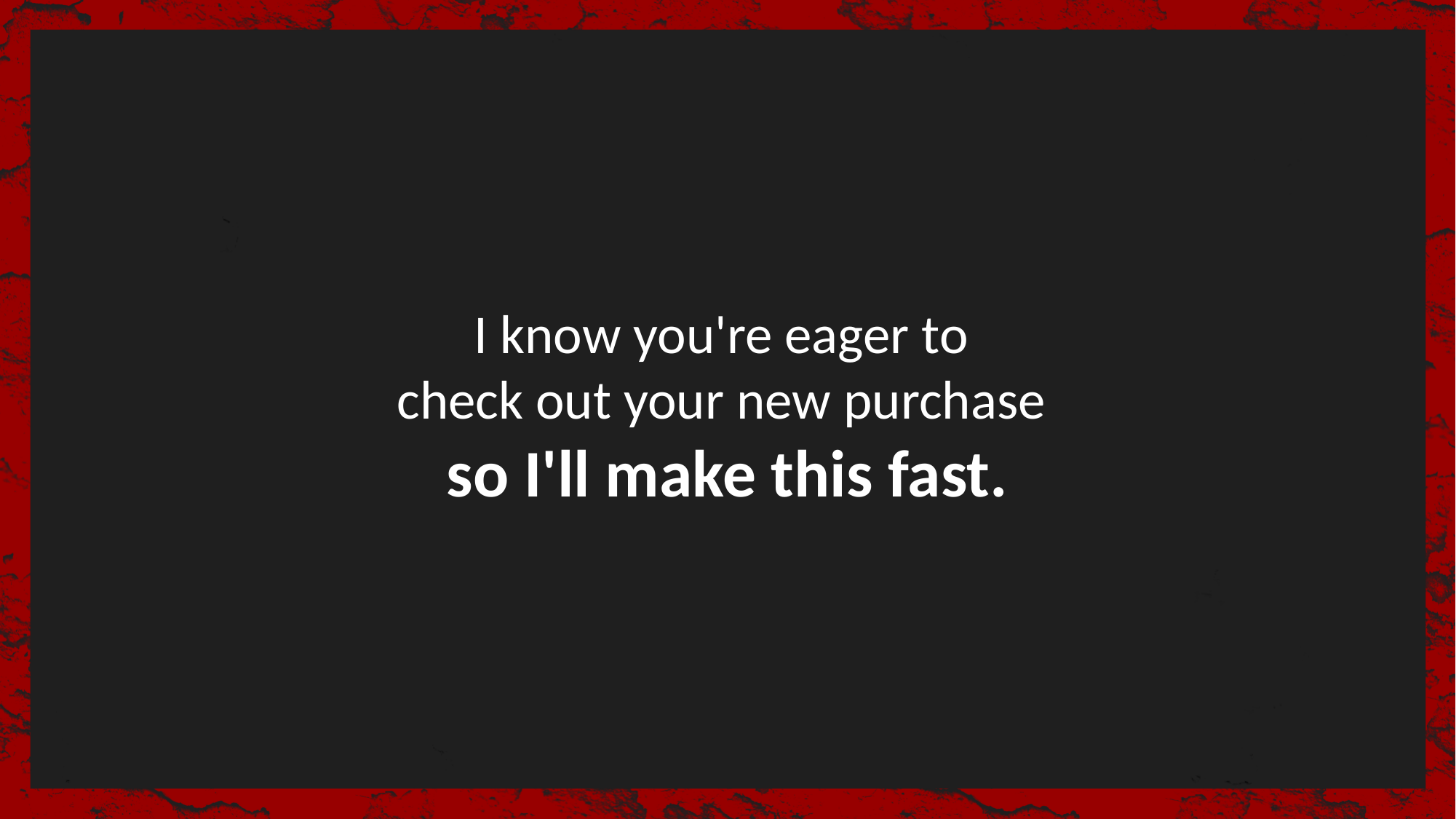

I know you're eager to
check out your new purchase
so I'll make this fast.